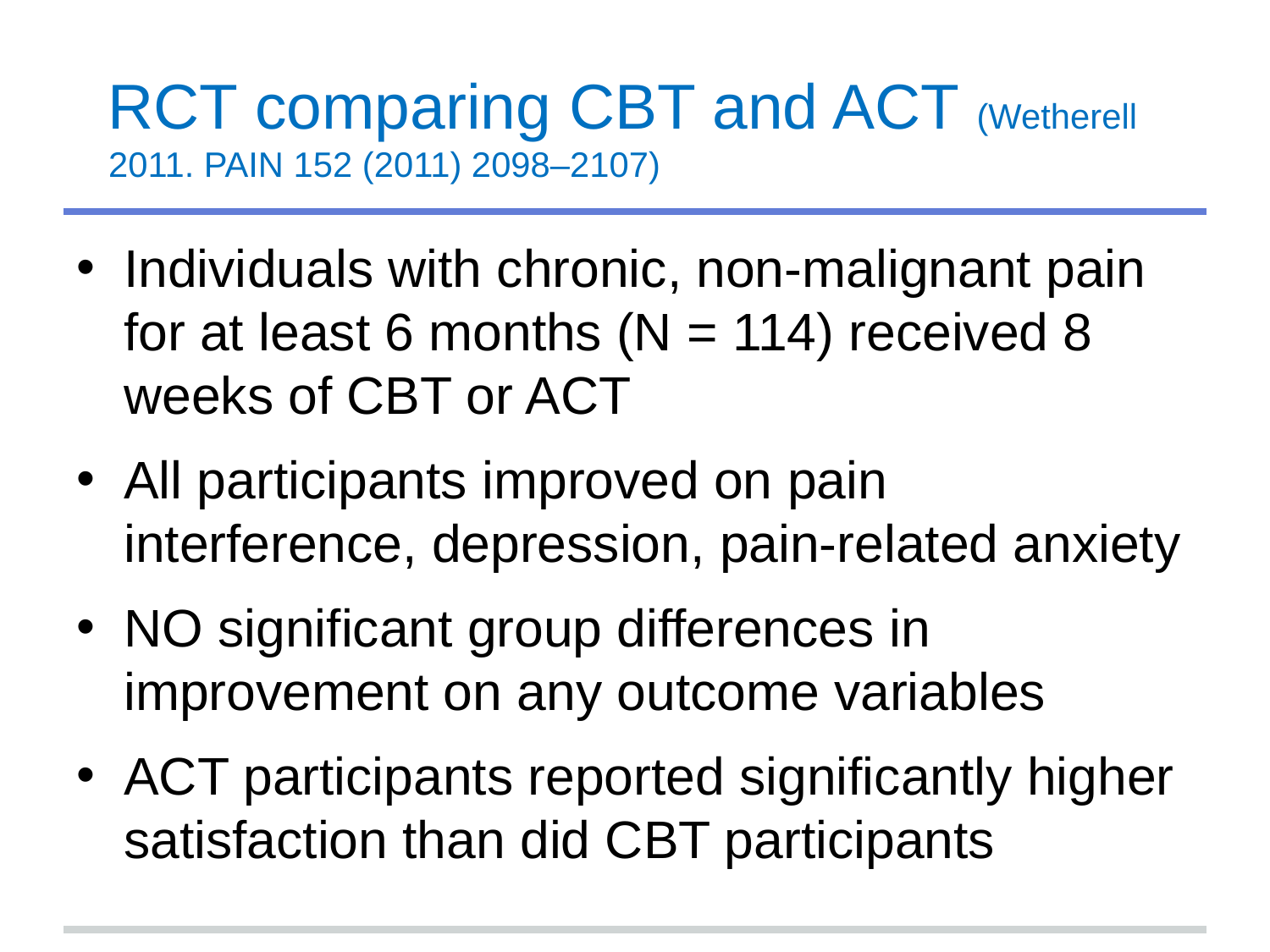

# RCT comparing CBT and ACT (Wetherell 2011. PAIN 152 (2011) 2098–2107)
Individuals with chronic, non-malignant pain for at least 6 months (N = 114) received 8 weeks of CBT or ACT
All participants improved on pain interference, depression, pain-related anxiety
NO significant group differences in improvement on any outcome variables
ACT participants reported significantly higher satisfaction than did CBT participants